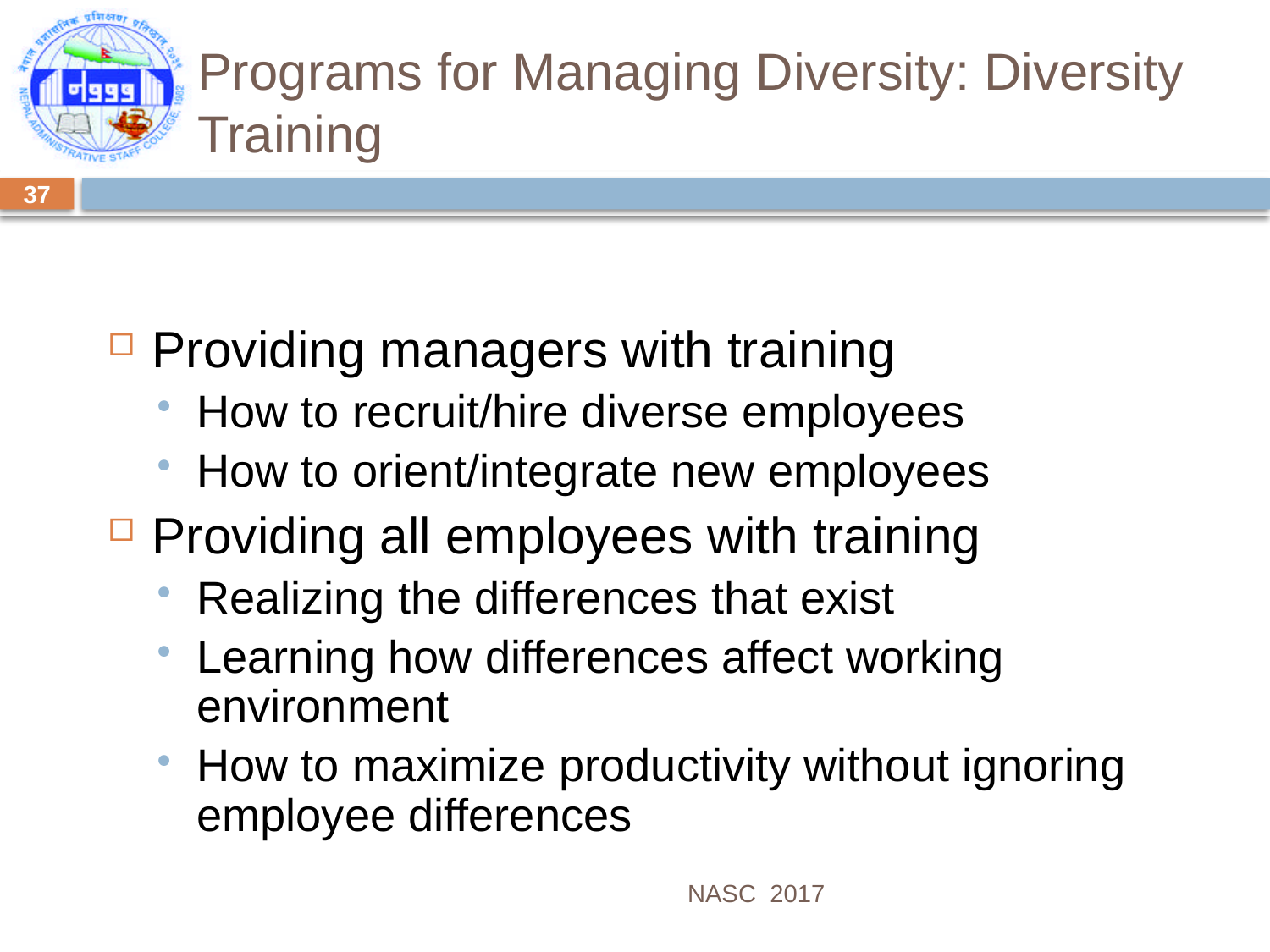

# Programs for Managing Diversity: Diversity Training
37
Providing managers with training
How to recruit/hire diverse employees
How to orient/integrate new employees
Providing all employees with training
Realizing the differences that exist
Learning how differences affect working environment
How to maximize productivity without ignoring employee differences
NASC  2017